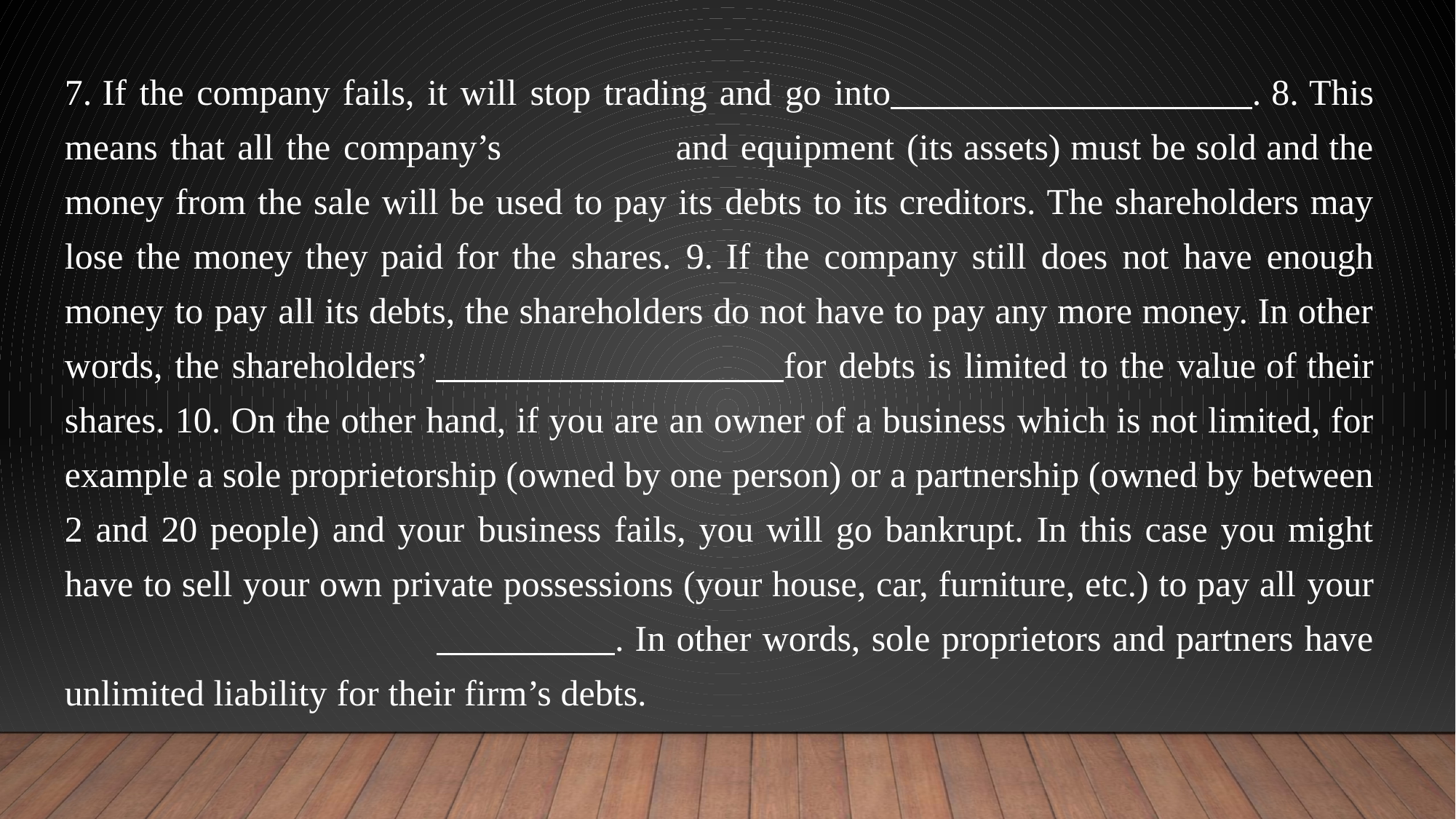

7. If the company fails, it will stop trading and go into                                   . 8. This means that all the company’s	and equipment (its assets) must be sold and the money from the sale will be used to pay its debts to its creditors. The shareholders may lose the money they paid for the shares. 9. If the company still does not have enough money to pay all its debts, the shareholders do not have to pay any more money. In other words, the shareholders’                                   for debts is limited to the value of their shares. 10. On the other hand, if you are an owner of a business which is not limited, for example a sole proprietorship (owned by one person) or a partnership (owned by between 2 and 20 people) and your business fails, you will go bankrupt. In this case you might have to sell your own private possessions (your house, car, furniture, etc.) to pay all your	                . In other words, sole proprietors and partners have unlimited liability for their firm’s debts.